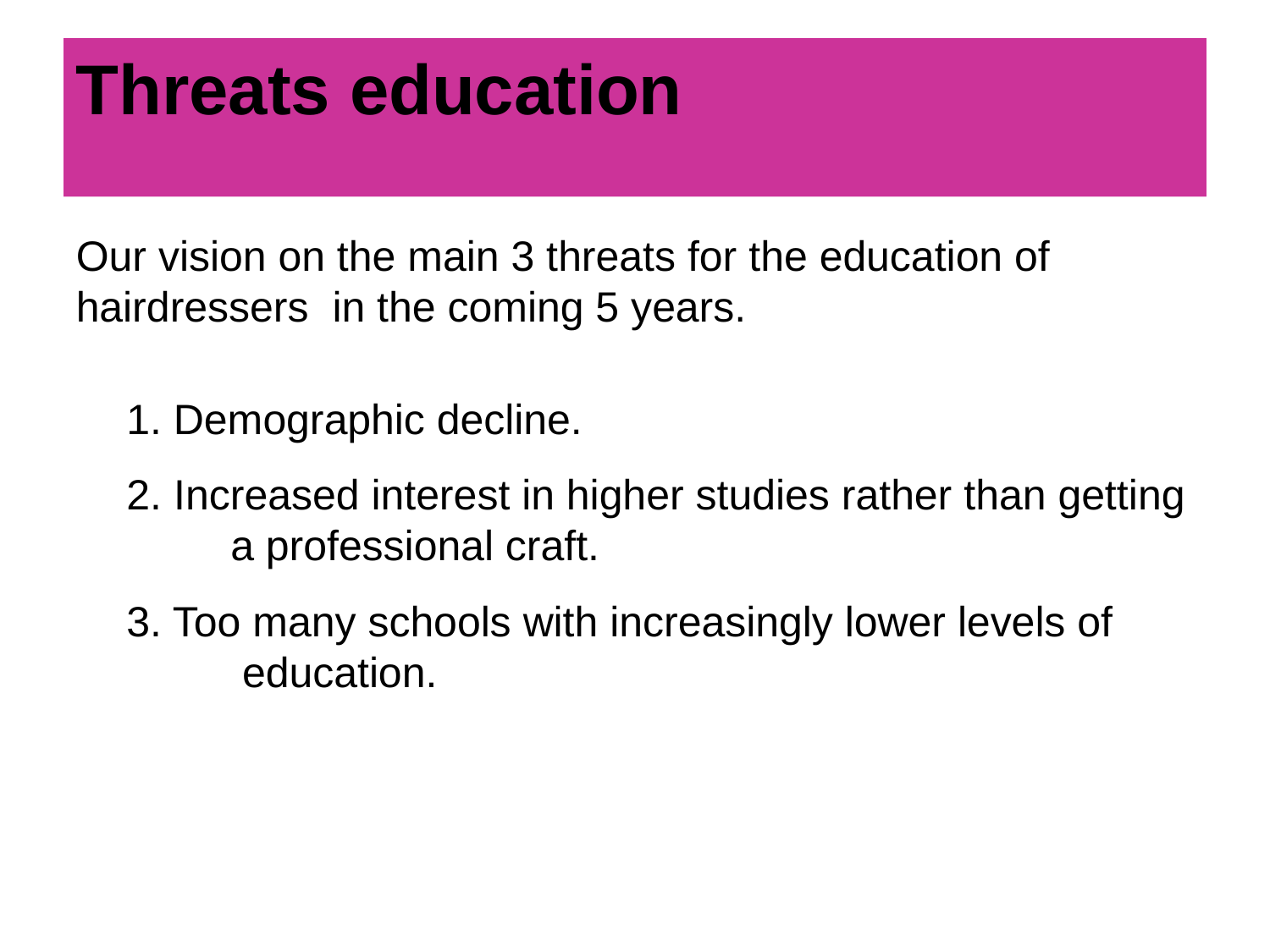

Our vision on the main 3 threats for the education of hairdressers  in the coming 5 years.

   1. Demographic decline.
   2. Increased interest in higher studies rather than getting         a professional craft.
   3. Too many schools with increasingly lower levels of                education.
Threats education